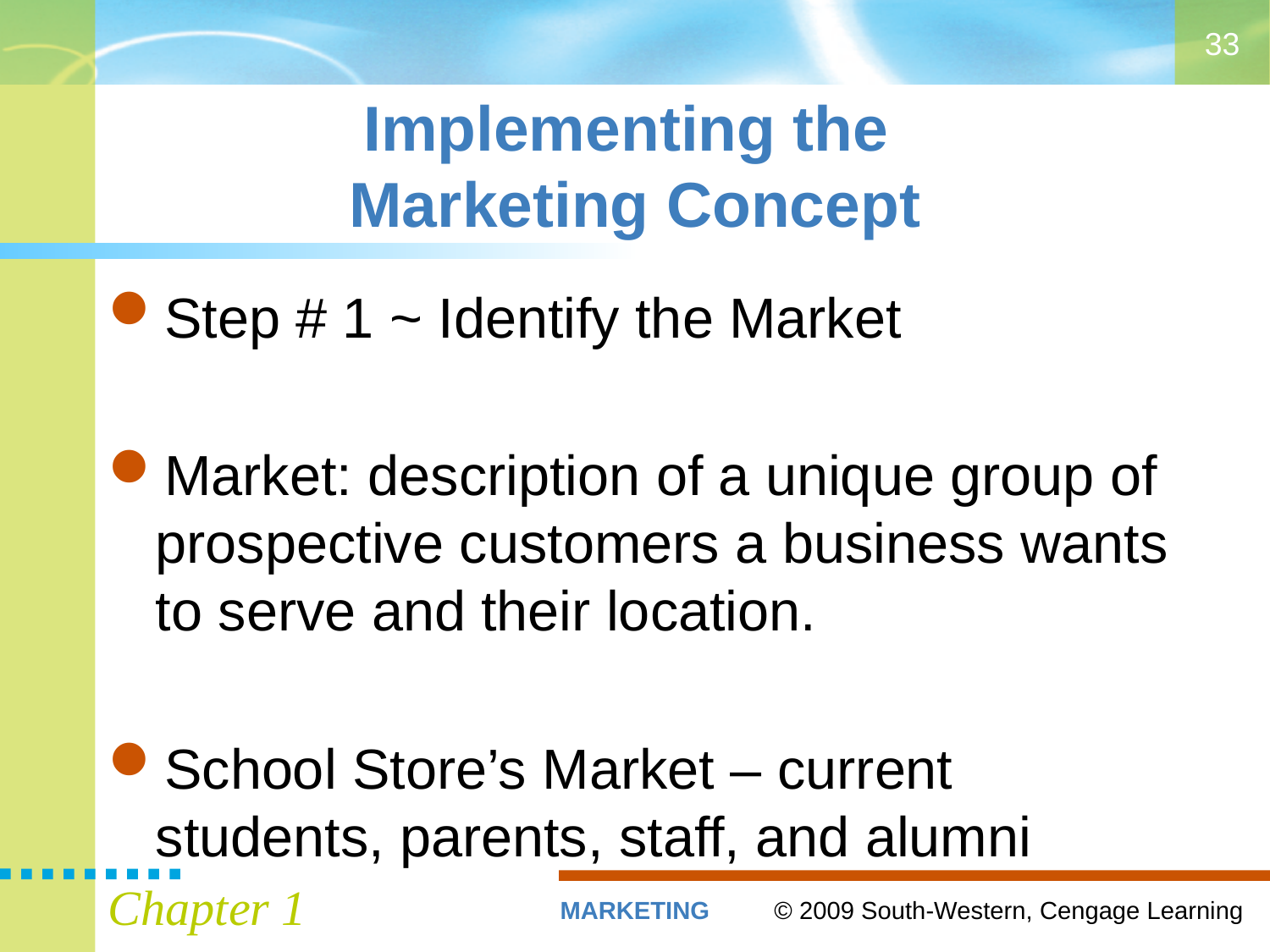

33
# Implementing the Marketing Concept
Step # 1 ~ Identify the Market

Market: description of a unique group of prospective customers a business wants to serve and their location.

School Store’s Market – current students, parents, staff, and alumni
Chapter 1